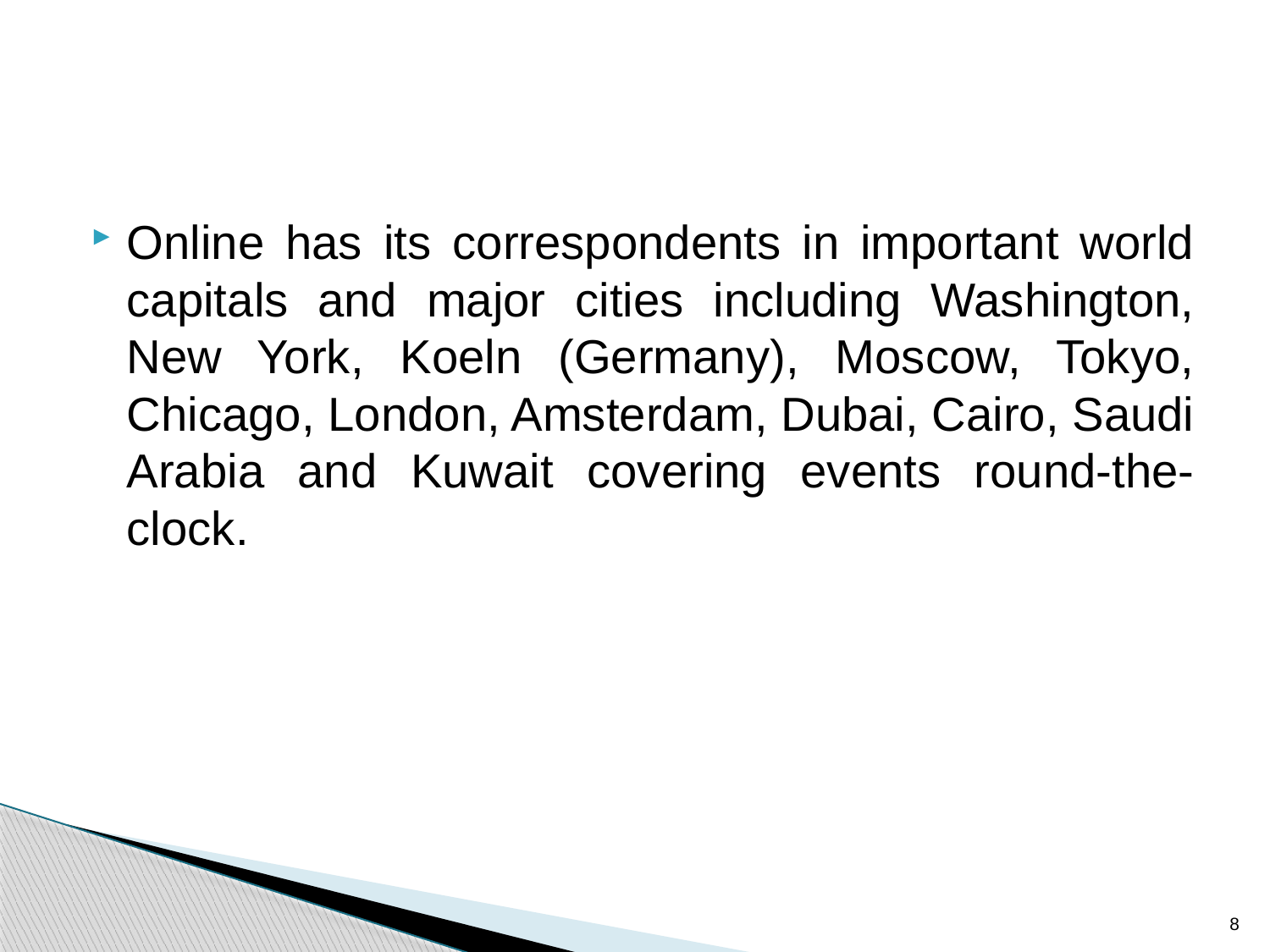

#
Online has its correspondents in important world capitals and major cities including Washington, New York, Koeln (Germany), Moscow, Tokyo, Chicago, London, Amsterdam, Dubai, Cairo, Saudi Arabia and Kuwait covering events round-the-clock.
8